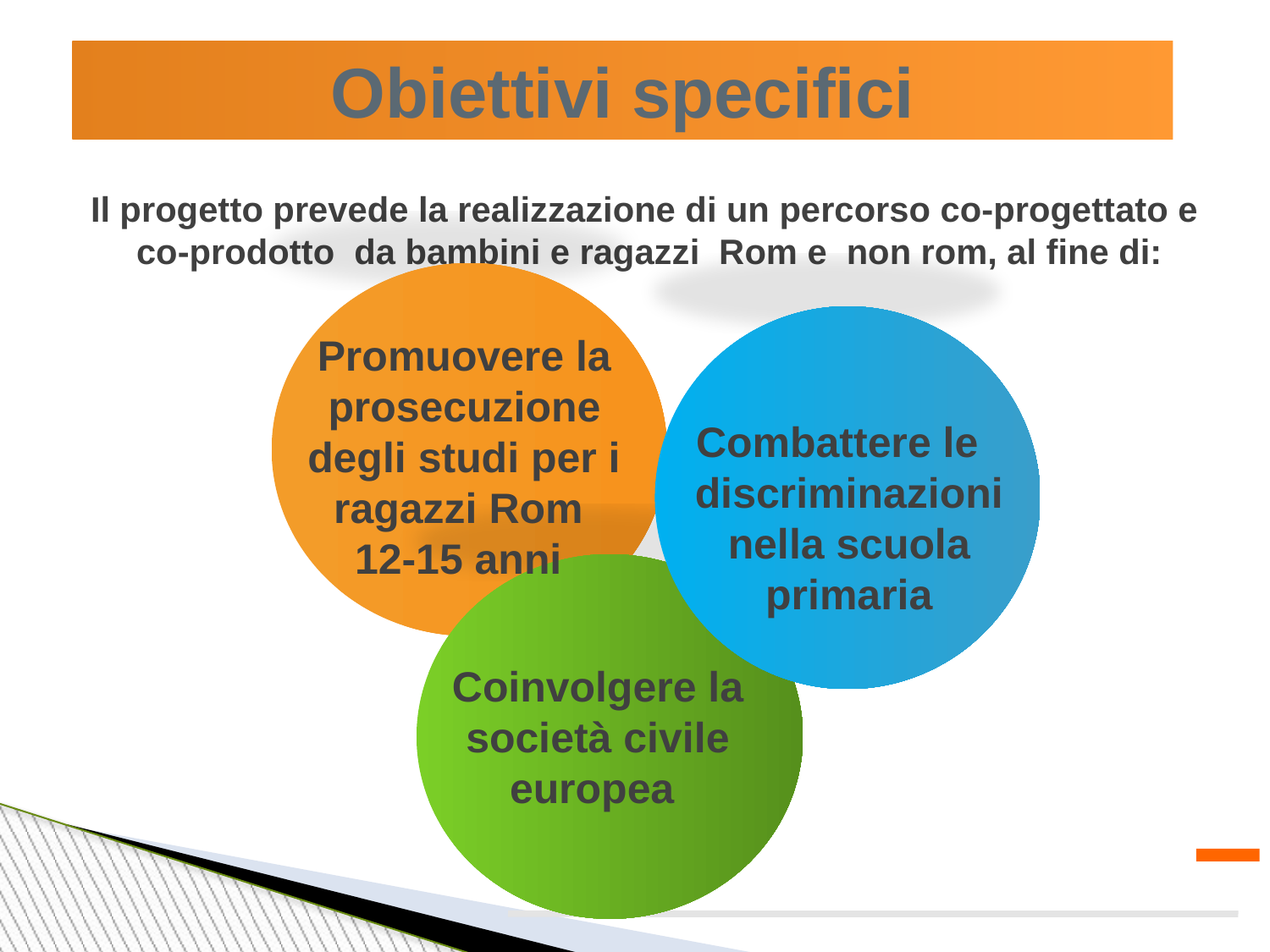

Obiettivi specifici
Il progetto prevede la realizzazione di un percorso co-progettato e
co-prodotto  da bambini e ragazzi  Rom e  non rom, al fine di:

Promuovere la prosecuzione degli studi per i ragazzi Rom
12-15 anni

Combattere le   discriminazioni nella scuola primaria

Coinvolgere la società civile europea